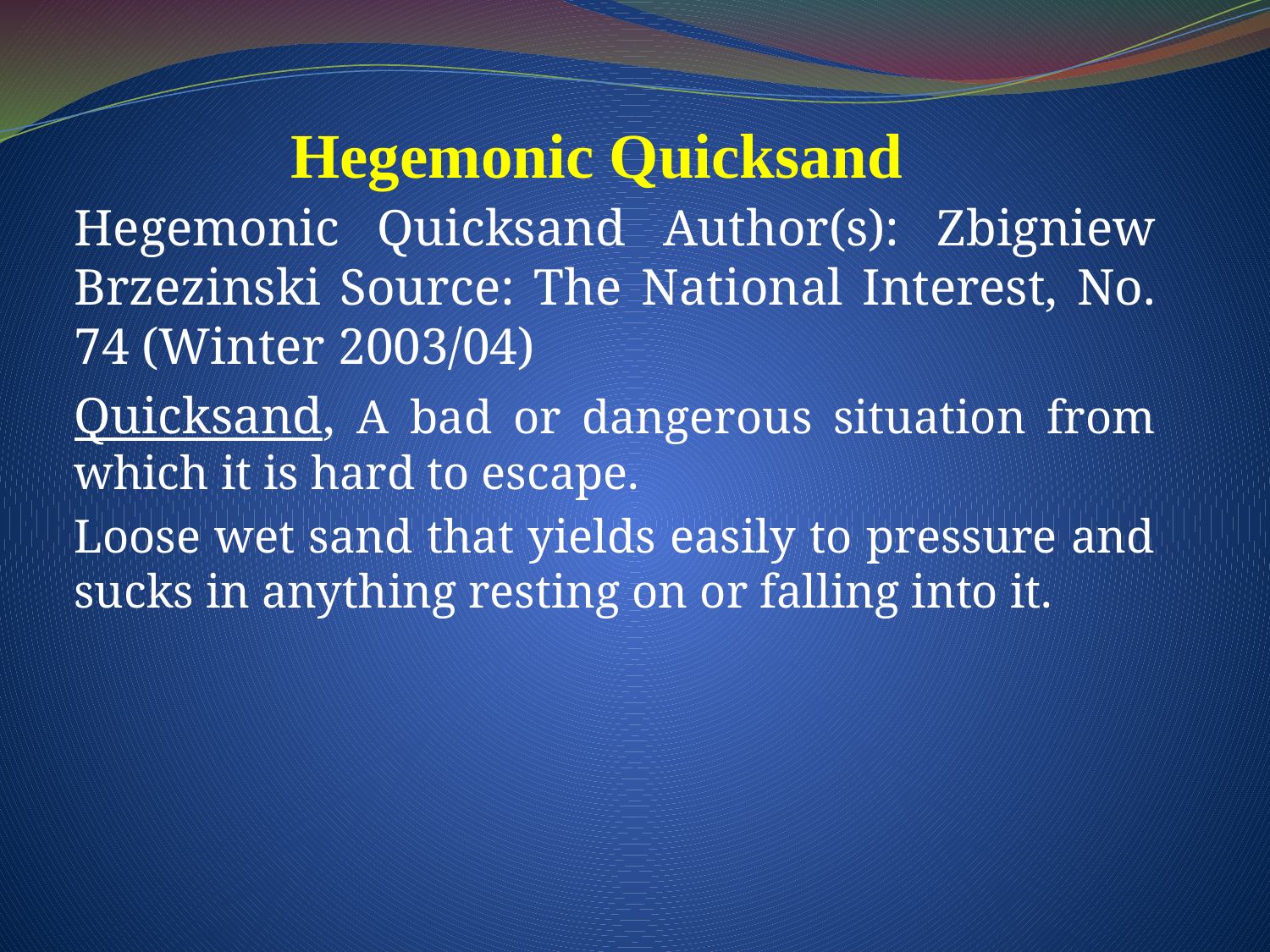

# Hegemonic Quicksand
Hegemonic Quicksand Author(s): Zbigniew Brzezinski Source: The National Interest, No. 74 (Winter 2003/04)
Quicksand, A bad or dangerous situation from which it is hard to escape.
Loose wet sand that yields easily to pressure and sucks in anything resting on or falling into it.